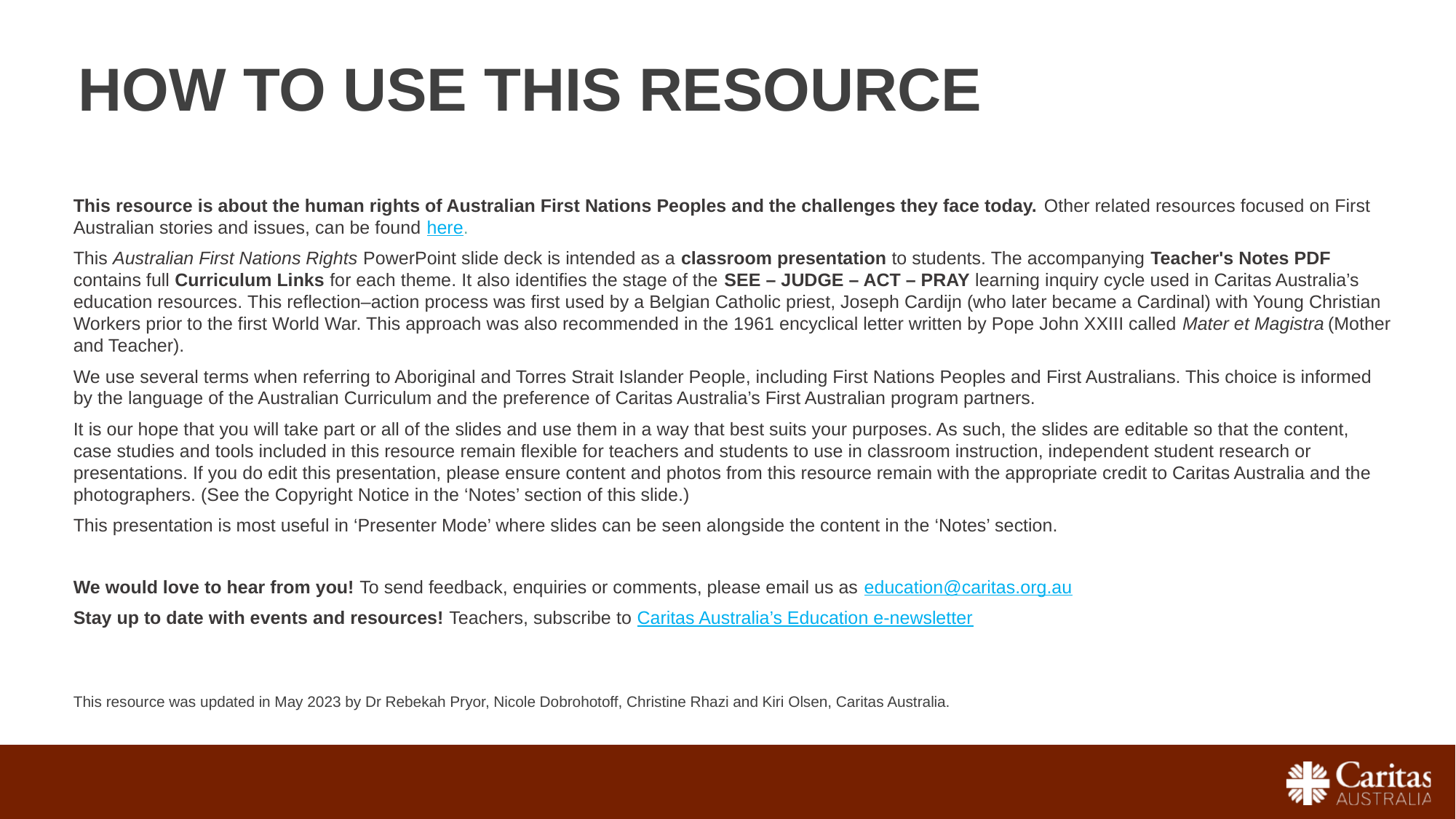

HOW TO USE THIS RESOURCE
This resource is about the human rights of Australian First Nations Peoples and the challenges they face today. Other related resources focused on First Australian stories and issues, can be found here.
This Australian First Nations Rights PowerPoint slide deck is intended as a classroom presentation to students. The accompanying Teacher's Notes PDF contains full Curriculum Links for each theme. It also identifies the stage of the SEE – JUDGE – ACT – PRAY learning inquiry cycle used in Caritas Australia’s education resources. This reflection–action process was first used by a Belgian Catholic priest, Joseph Cardijn (who later became a Cardinal) with Young Christian Workers prior to the first World War. This approach was also recommended in the 1961 encyclical letter written by Pope John XXIII called Mater et Magistra (Mother and Teacher).
We use several terms when referring to Aboriginal and Torres Strait Islander People, including First Nations Peoples and First Australians. This choice is informed by the language of the Australian Curriculum and the preference of Caritas Australia’s First Australian program partners.
It is our hope that you will take part or all of the slides and use them in a way that best suits your purposes. As such, the slides are editable so that the content, case studies and tools included in this resource remain flexible for teachers and students to use in classroom instruction, independent student research or presentations. If you do edit this presentation, please ensure content and photos from this resource remain with the appropriate credit to Caritas Australia and the photographers. (See the Copyright Notice in the ‘Notes’ section of this slide.)
This presentation is most useful in ‘Presenter Mode’ where slides can be seen alongside the content in the ‘Notes’ section.

We would love to hear from you! To send feedback, enquiries or comments, please email us as education@caritas.org.au
Stay up to date with events and resources! Teachers, subscribe to Caritas Australia’s Education e-newsletter

This resource was updated in May 2023 by Dr Rebekah Pryor, Nicole Dobrohotoff, Christine Rhazi and Kiri Olsen, Caritas Australia.